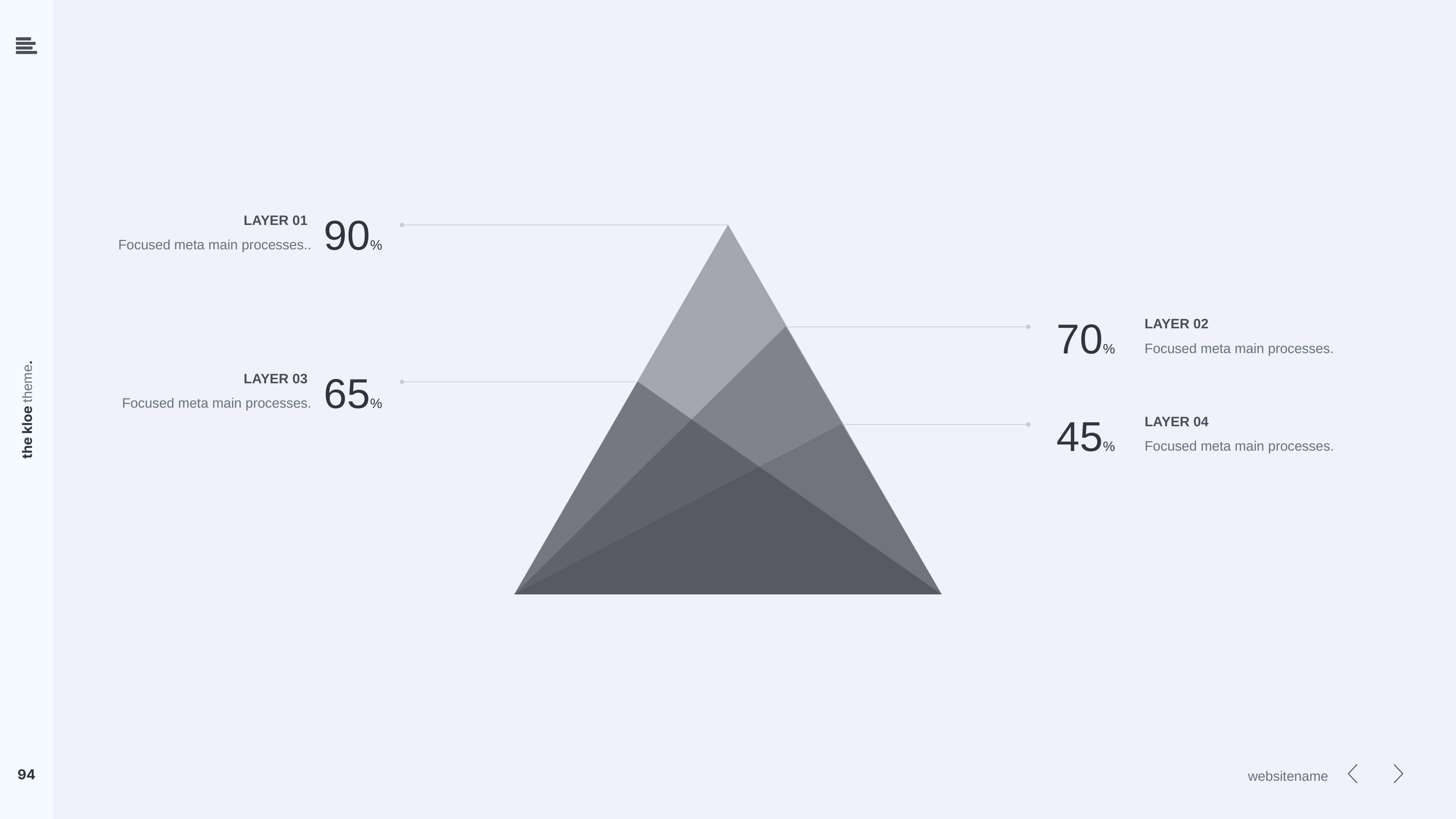

90%
LAYER 01
Focused meta main processes..

70%
LAYER 02
Focused meta main processes.

65%
LAYER 03
Focused meta main processes.

45%
LAYER 04
Focused meta main processes.

94